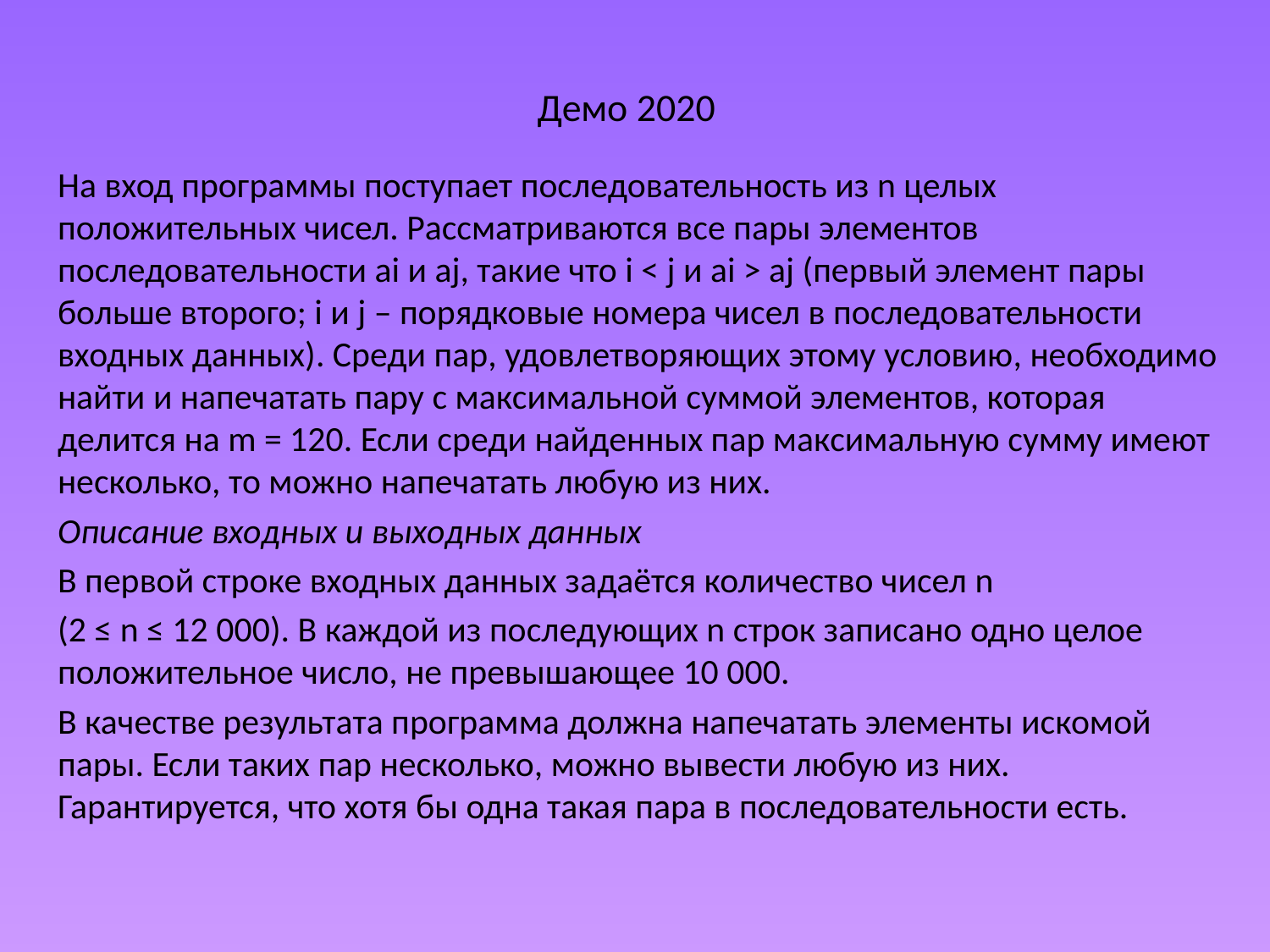

# Демо 2020
На вход программы поступает последовательность из n целых положительных чисел. Рассматриваются все пары элементов последовательности ai и aj, такие что i < j и ai > aj (первый элемент пары больше второго; i и j – порядковые номера чисел в последовательности входных данных). Среди пар, удовлетворяющих этому условию, необходимо найти и напечатать пару с максимальной суммой элементов, которая делится на m = 120. Если среди найденных пар максимальную сумму имеют несколько, то можно напечатать любую из них.
Описание входных и выходных данных
В первой строке входных данных задаётся количество чисел n
(2 ≤ n ≤ 12 000). В каждой из последующих n строк записано одно целое положительное число, не превышающее 10 000.
В качестве результата программа должна напечатать элементы искомой пары. Если таких пар несколько, можно вывести любую из них. Гарантируется, что хотя бы одна такая пара в последовательности есть.